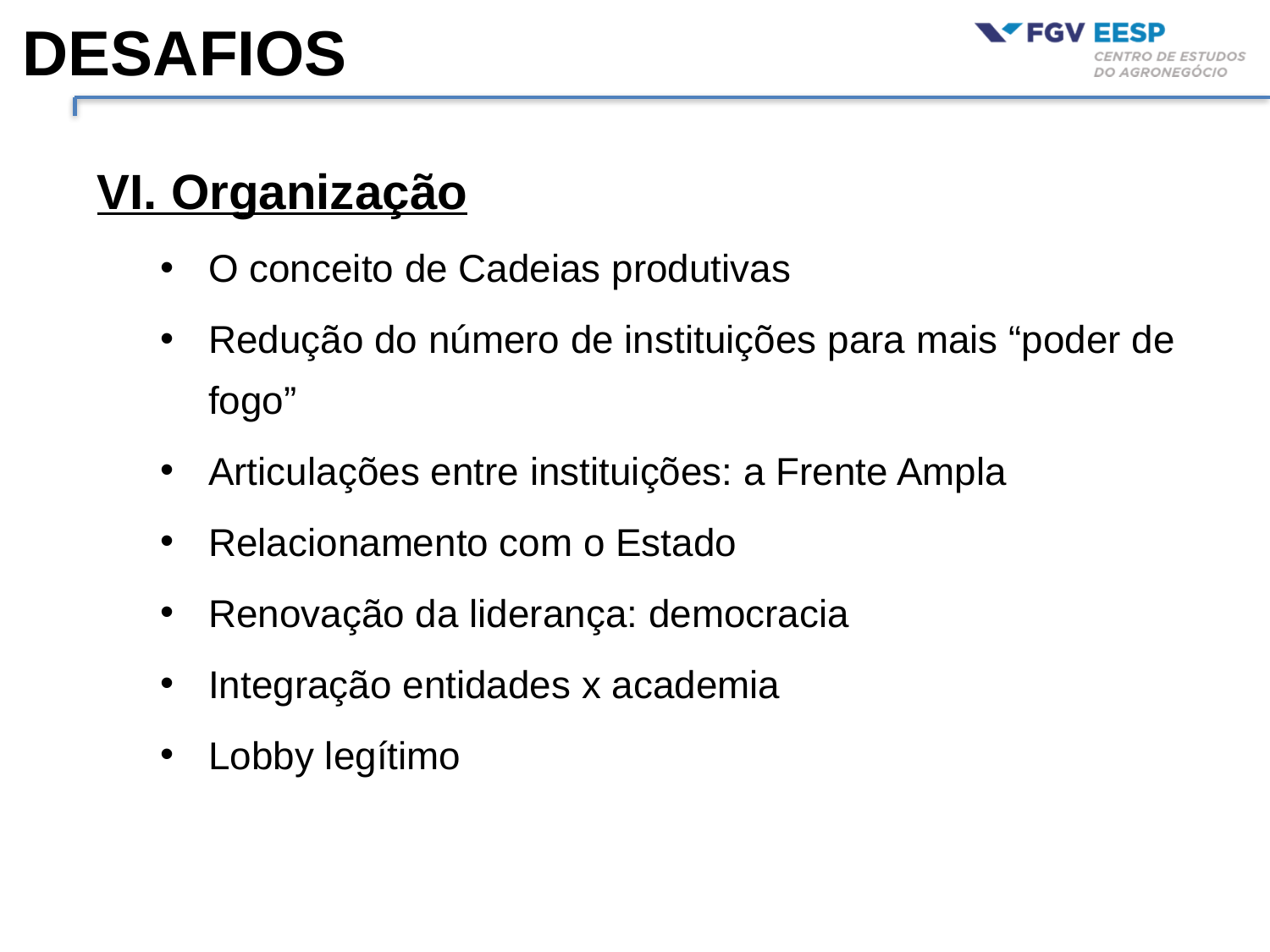

Desafios
VI. Organização
O conceito de Cadeias produtivas
Redução do número de instituições para mais “poder de fogo”
Articulações entre instituições: a Frente Ampla
Relacionamento com o Estado
Renovação da liderança: democracia
Integração entidades x academia
Lobby legítimo